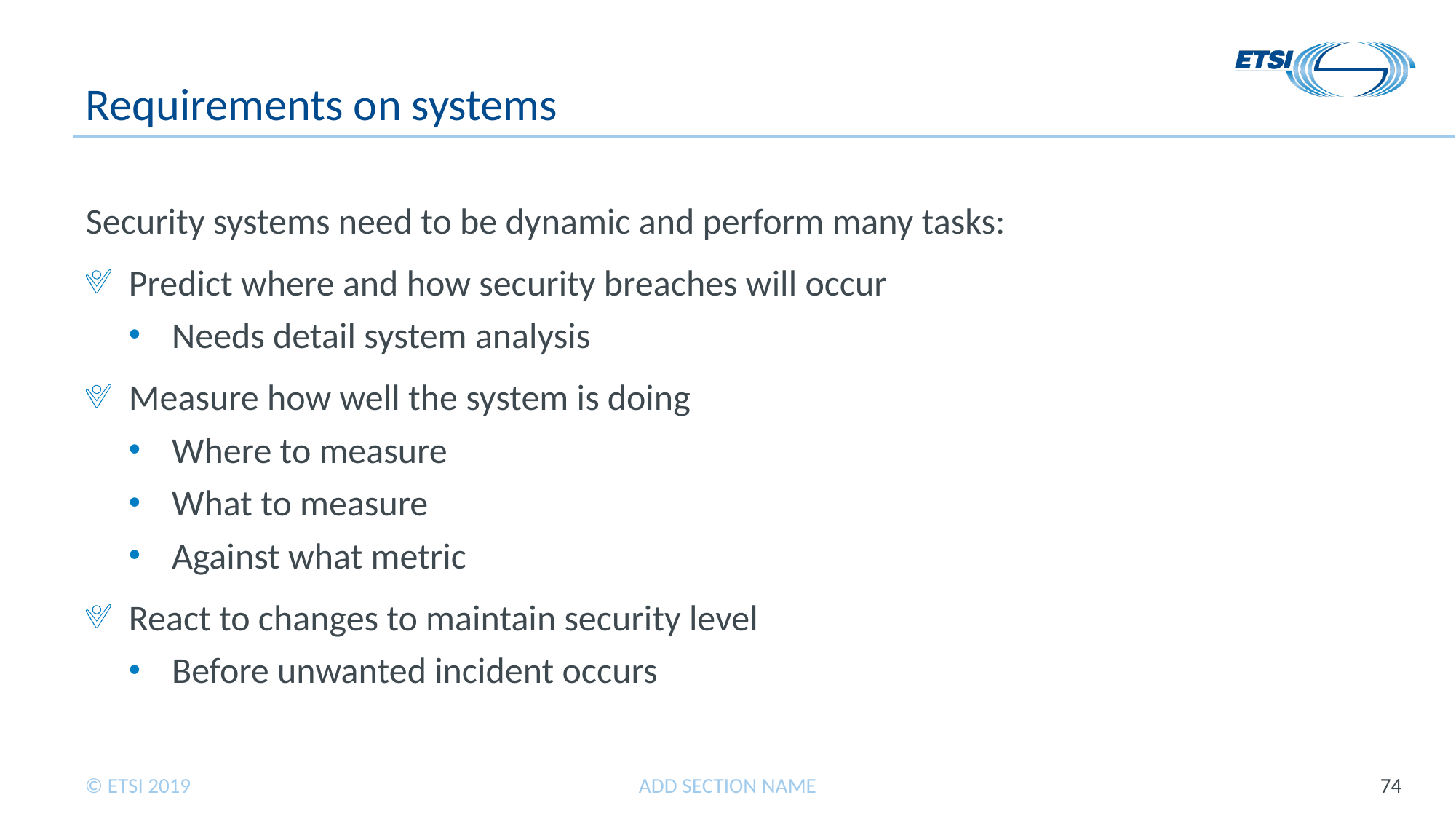

# Requirements on systems
Security systems need to be dynamic and perform many tasks:
Predict where and how security breaches will occur
Needs detail system analysis
Measure how well the system is doing
Where to measure
What to measure
Against what metric
React to changes to maintain security level
Before unwanted incident occurs
ADD SECTION NAME